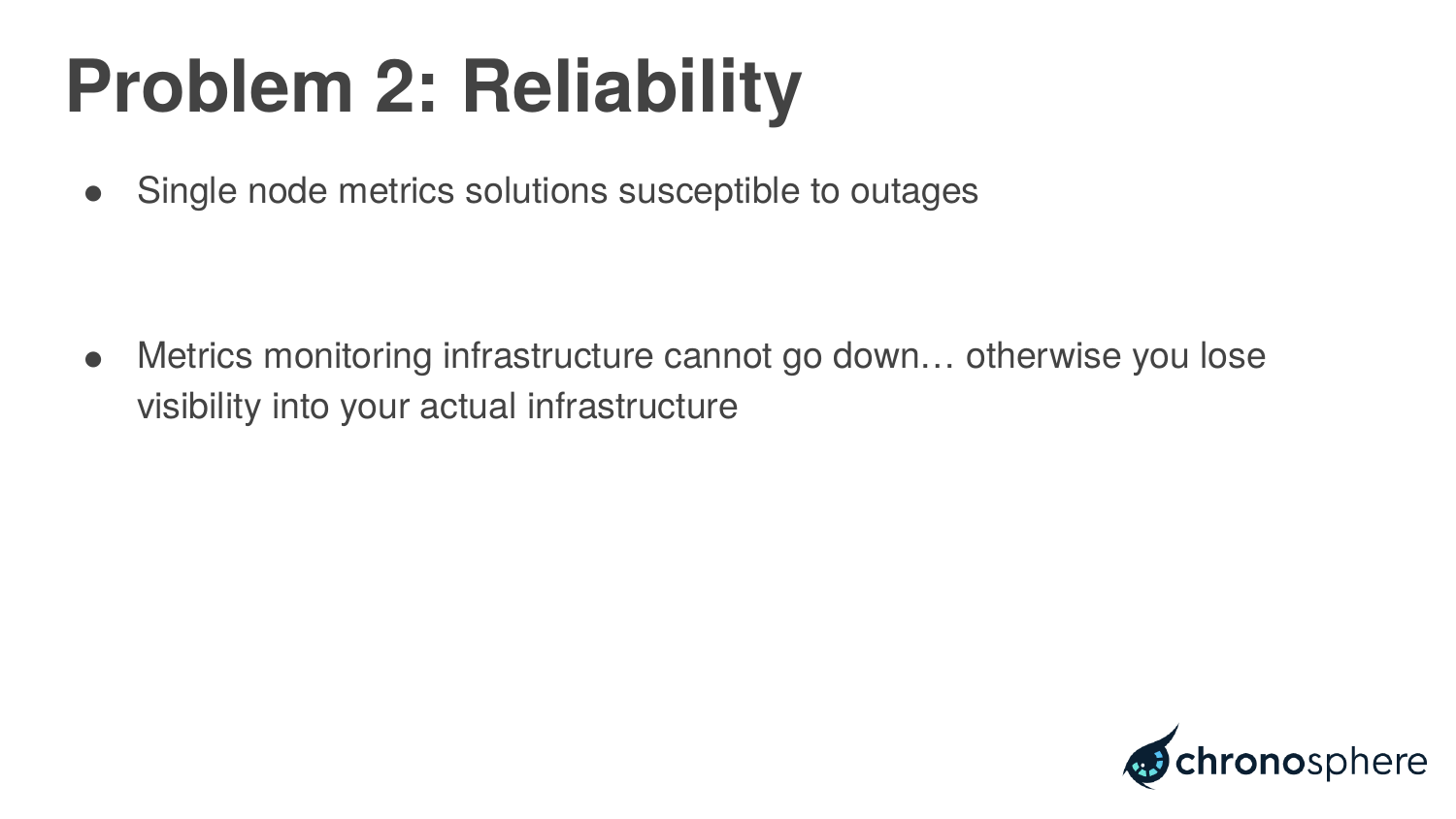

# Problem 2: Reliability
Single node metrics solutions susceptible to outages

Metrics monitoring infrastructure cannot go down… otherwise you lose visibility into your actual infrastructure